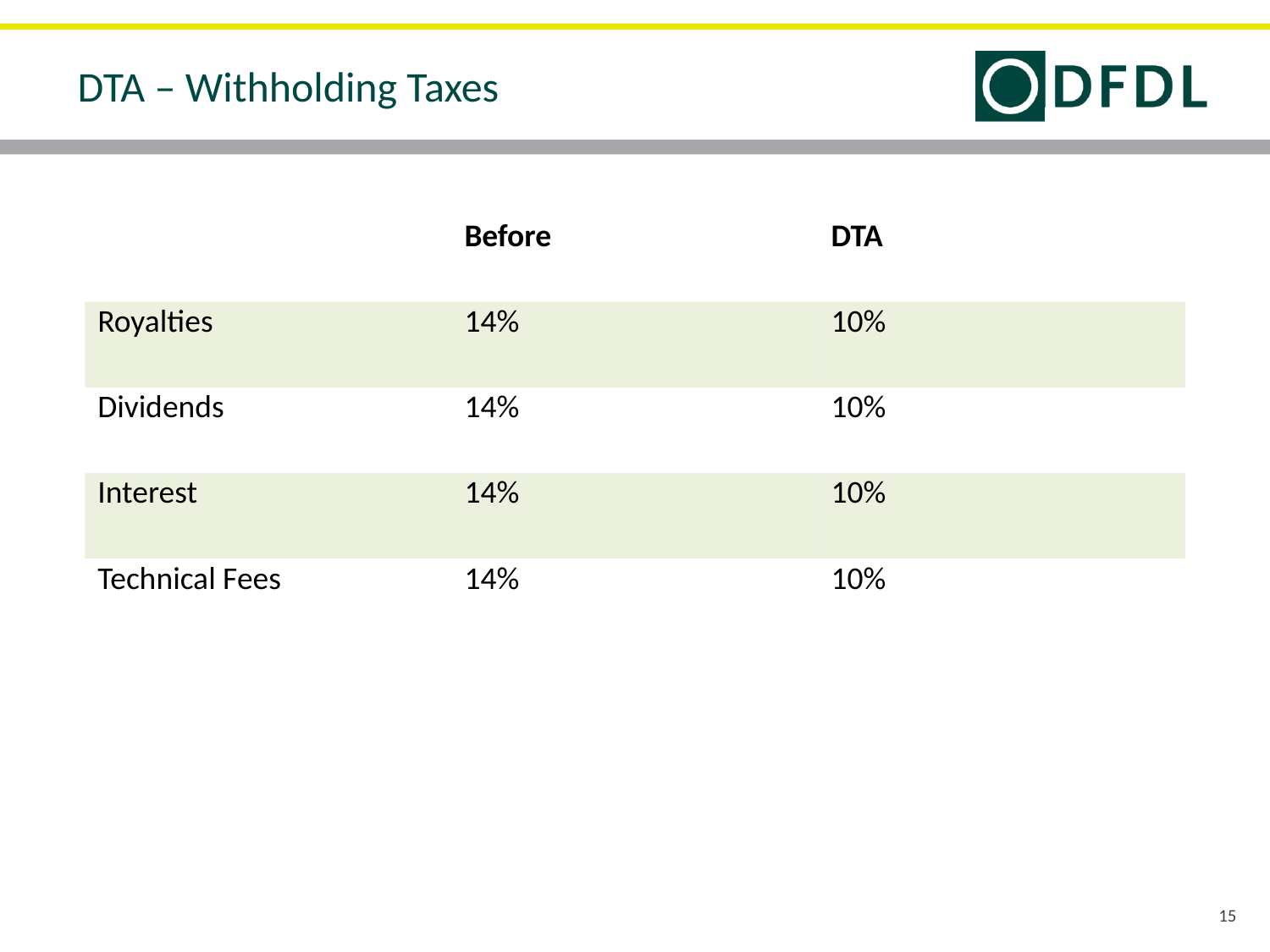

# DTA – Withholding Taxes
|  | Before | DTA |
| --- | --- | --- |
| Royalties | 14% | 10% |
| Dividends | 14% | 10% |
| Interest | 14% | 10% |
| Technical Fees | 14% | 10% |
15